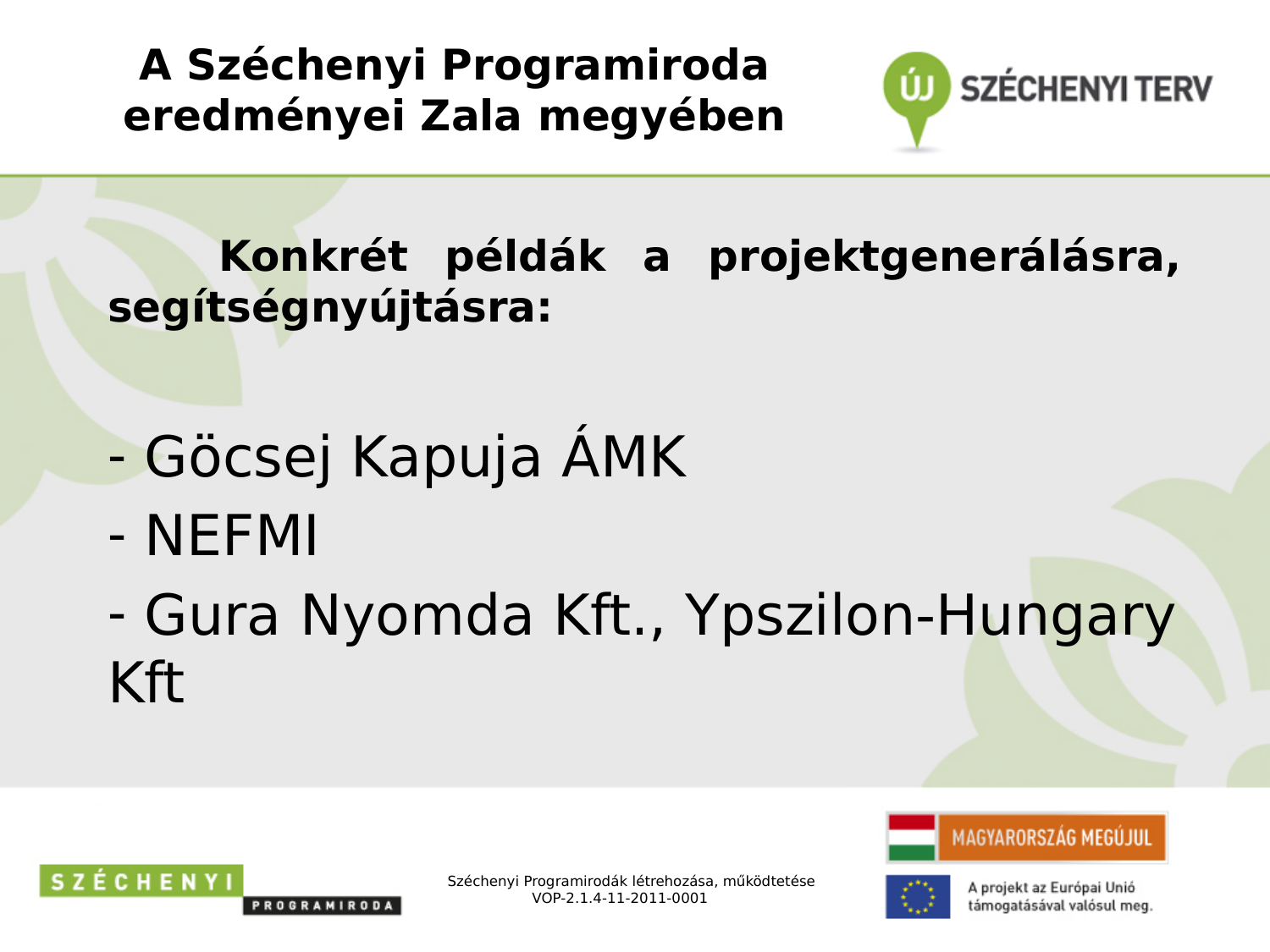

# A Széchenyi Programiroda eredményei Zala megyében
   Konkrét példák a projektgenerálásra, segítségnyújtásra:

 Göcsej Kapuja ÁMK
 NEFMI
 Gura Nyomda Kft., Ypszilon-Hungary Kft

Széchenyi Programirodák létrehozása, működtetése
                   VOP-2.1.4-11-2011-0001